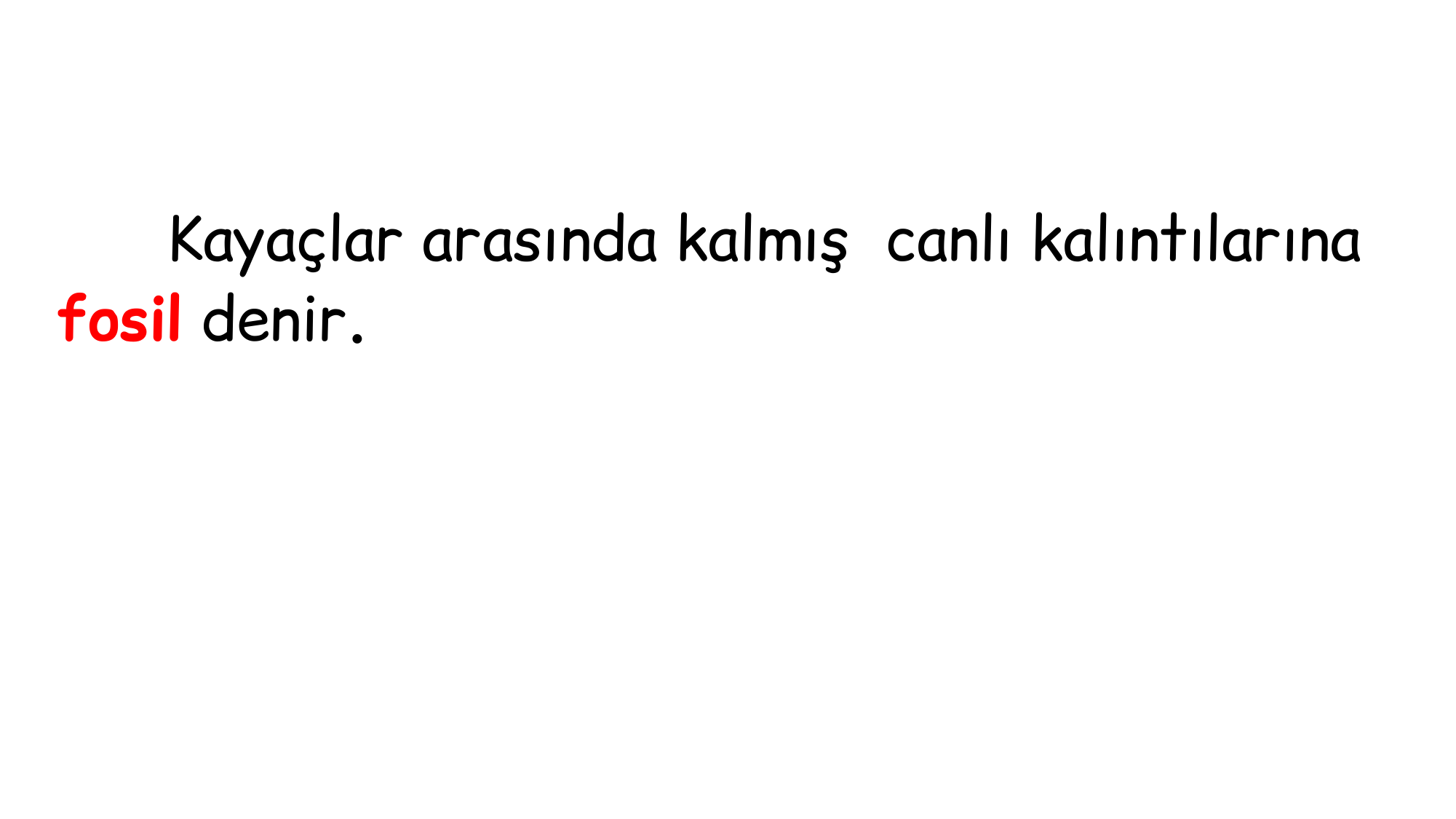

Kayaçlar arasında kalmış  canlı kalıntılarına fosil denir.